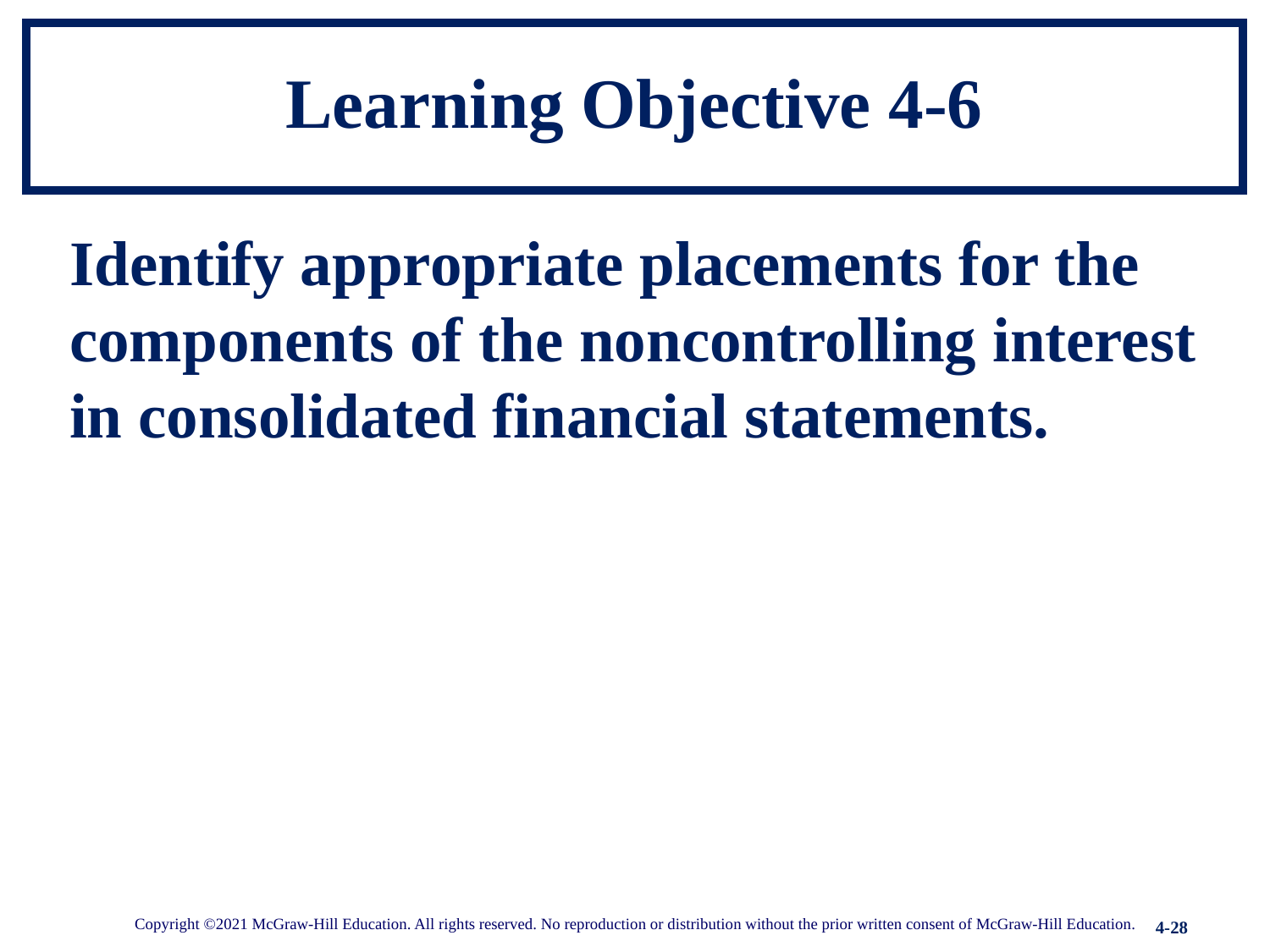

# Learning Objective 4-6
Identify appropriate placements for the components of the noncontrolling interest in consolidated financial statements.
Copyright ©2021 McGraw-Hill Education. All rights reserved. No reproduction or distribution without the prior written consent of McGraw-Hill Education.
4-28